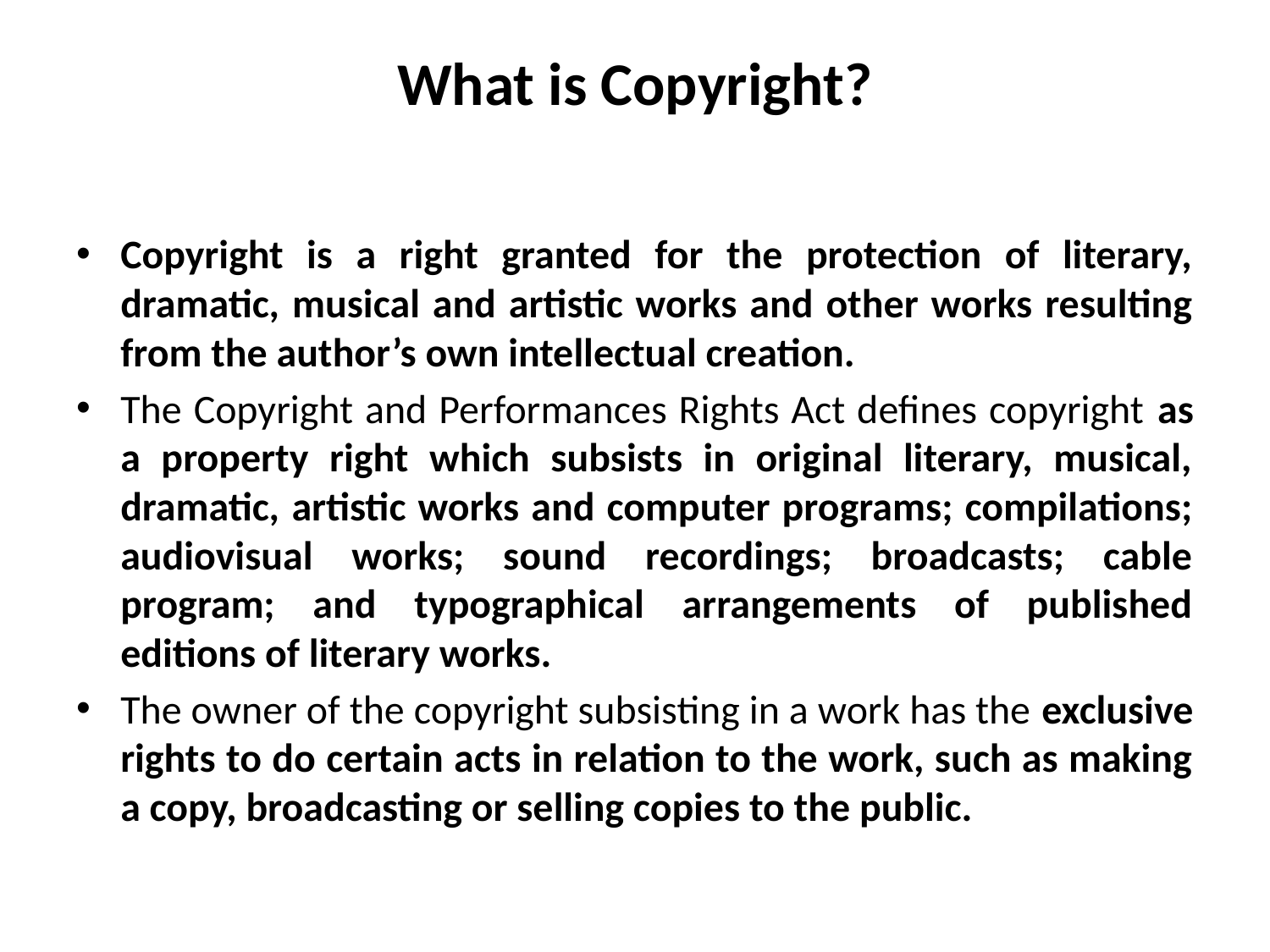

# What is Copyright?
Copyright is a right granted for the protection of literary, dramatic, musical and artistic works and other works resulting from the author’s own intellectual creation.
The Copyright and Performances Rights Act defines copyright as a property right which subsists in original literary, musical, dramatic, artistic works and computer programs; compilations; audiovisual works; sound recordings; broadcasts; cable program; and typographical arrangements of published editions of literary works.
The owner of the copyright subsisting in a work has the exclusive rights to do certain acts in relation to the work, such as making a copy, broadcasting or selling copies to the public.